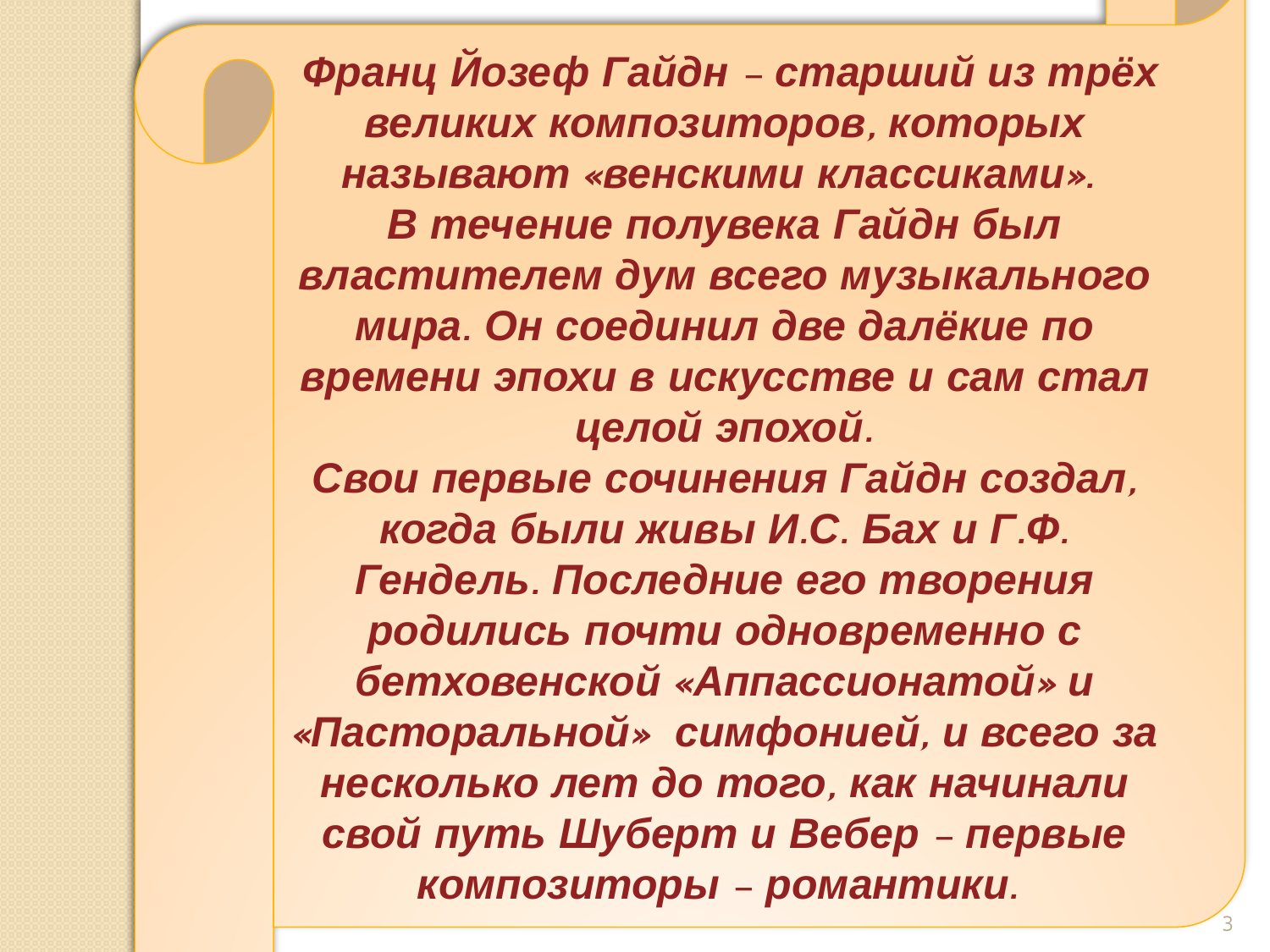

Франц Йозеф Гайдн – старший из трёх великих композиторов, которых называют «венскими классиками».
В течение полувека Гайдн был властителем дум всего музыкального мира. Он соединил две далёкие по времени эпохи в искусстве и сам стал целой эпохой.
Свои первые сочинения Гайдн создал, когда были живы И.С. Бах и Г.Ф. Гендель. Последние его творения родились почти одновременно с бетховенской «Аппассионатой» и «Пасторальной»  симфонией, и всего за несколько лет до того, как начинали свой путь Шуберт и Вебер – первые композиторы – романтики.
3